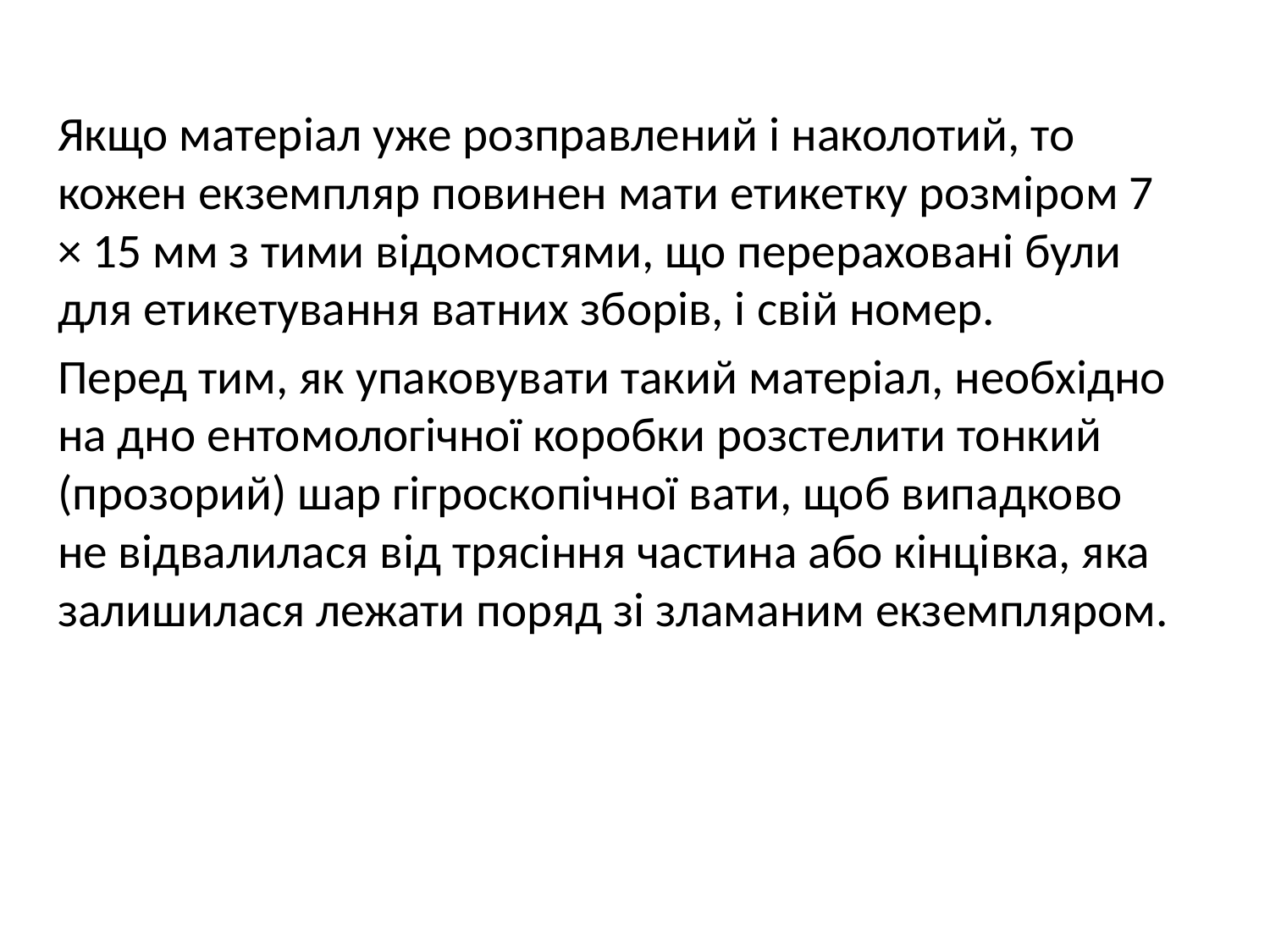

Якщо матеріал уже розправлений і наколотий, то кожен екземпляр повинен мати етикетку розміром 7 × 15 мм з тими відомостями, що перераховані були для етикетування ватних зборів, і свій номер.
Перед тим, як упаковувати такий матеріал, необхідно на дно ентомологічної коробки розстелити тонкий (прозорий) шар гігроскопічної вати, щоб випадково не відвалилася від трясіння частина або кінцівка, яка залишилася лежати поряд зі зламаним екземпляром.